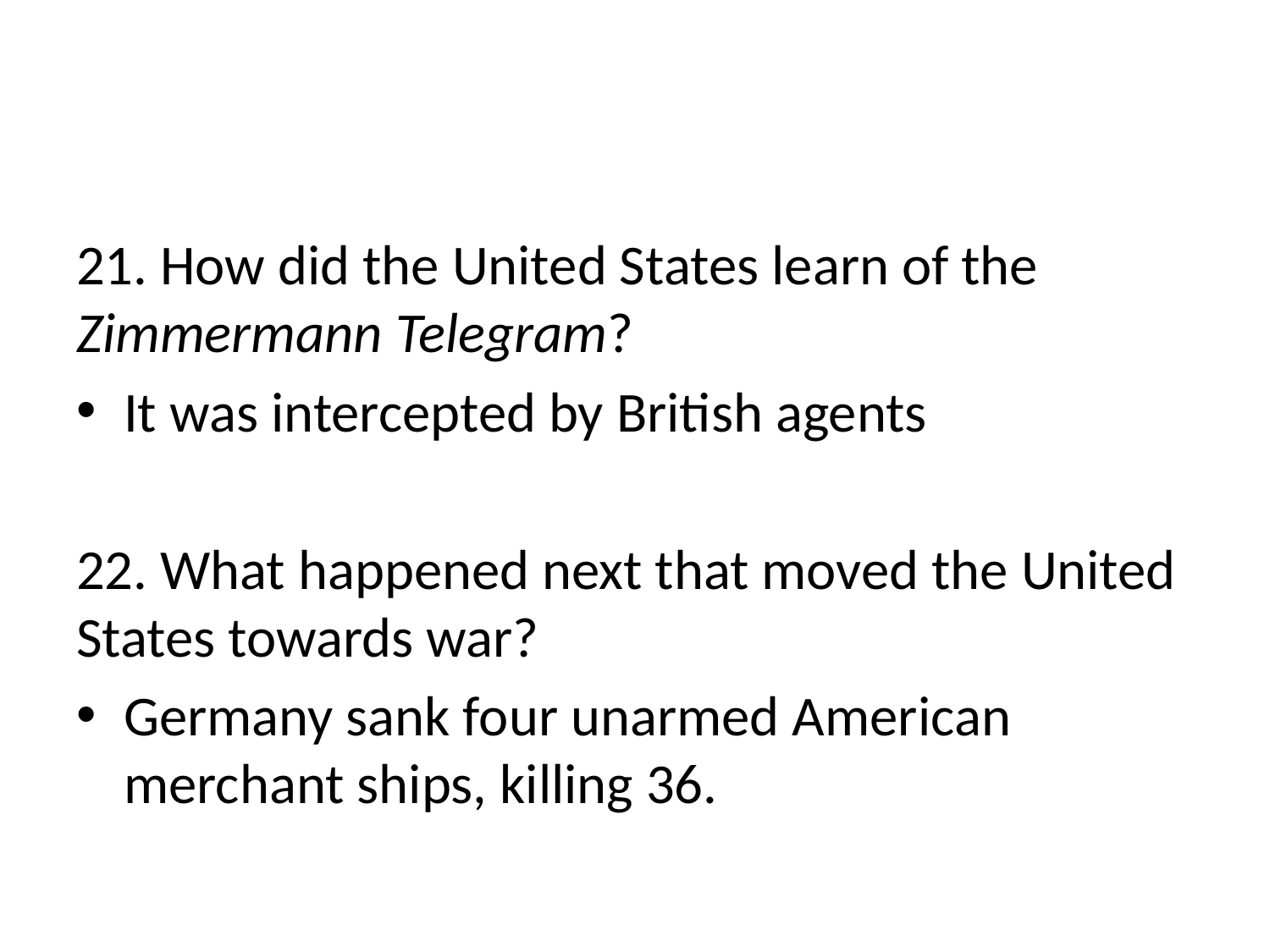

#
21. How did the United States learn of the Zimmermann Telegram?
It was intercepted by British agents

22. What happened next that moved the United States towards war?
Germany sank four unarmed American merchant ships, killing 36.